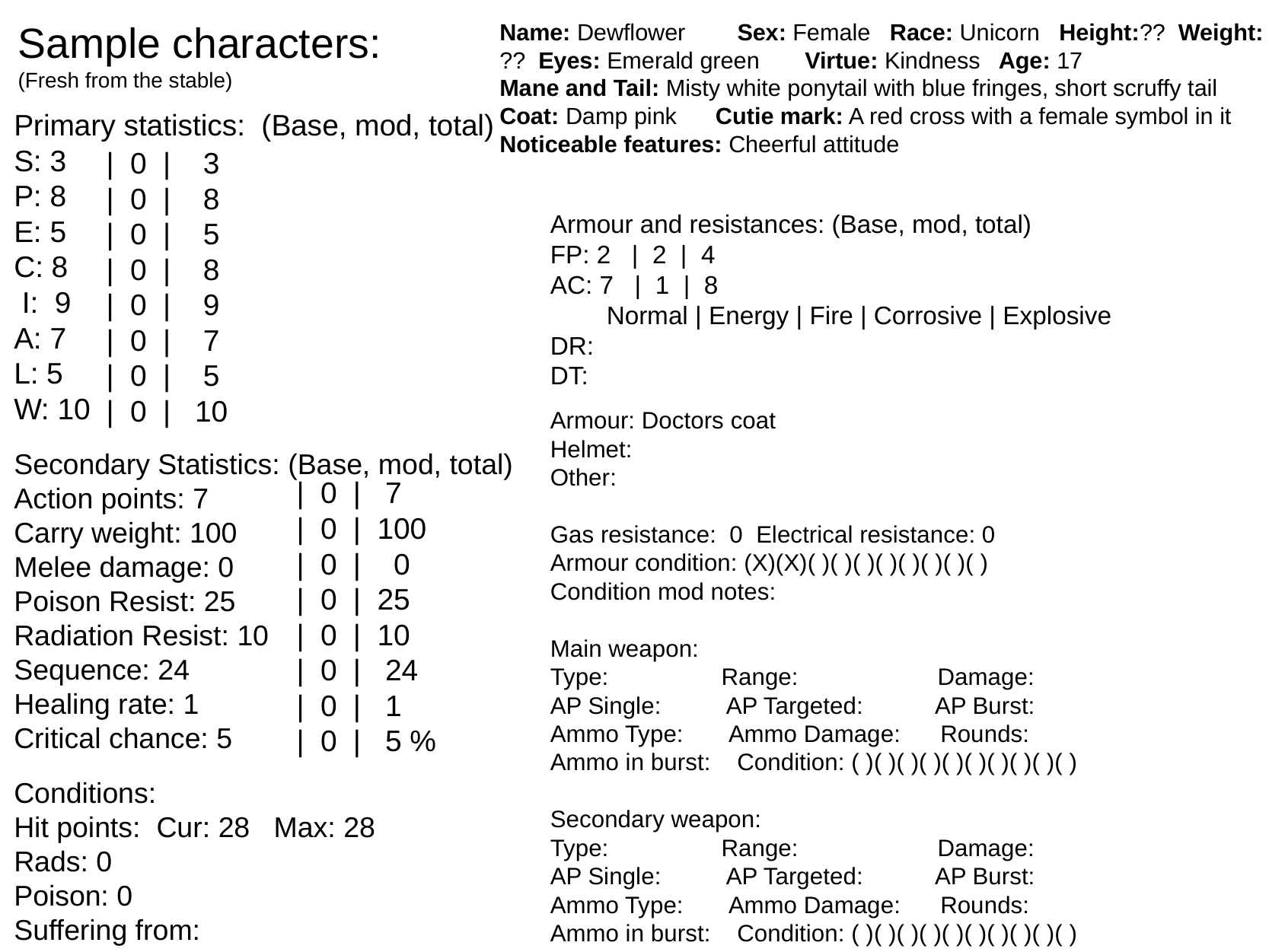

Sample characters:
(Fresh from the stable)
Name: Dewflower        Sex: Female   Race: Unicorn   Height:??  Weight: ??  Eyes: Emerald green       Virtue: Kindness   Age: 17
Mane and Tail: Misty white ponytail with blue fringes, short scruffy tail Coat: Damp pink      Cutie mark: A red cross with a female symbol in it
Noticeable features: Cheerful attitude
Primary statistics:  (Base, mod, total)
S: 3
P: 8
E: 5
C: 8
 I:  9
A: 7
L: 5
W: 10

Secondary Statistics: (Base, mod, total)
Action points: 7
Carry weight: 100
Melee damage: 0
Poison Resist: 25
Radiation Resist: 10
Sequence: 24
Healing rate: 1
Critical chance: 5

Conditions:
Hit points:  Cur: 28   Max: 28
Rads: 0
Poison: 0
Suffering from:
|  0  |    3
|  0  |    8
|  0  |    5
|  0  |    8
|  0  |    9
|  0  |    7
|  0  |    5
|  0  |   10
Armour and resistances: (Base, mod, total)
FP: 2   |  2  |  4
AC: 7   |  1  |  8
        Normal | Energy | Fire | Corrosive | Explosive
DR:
DT:

Armour: Doctors coat
Helmet:
Other:

Gas resistance:  0  Electrical resistance: 0
Armour condition: (X)(X)( )( )( )( )( )( )( )( )
Condition mod notes:

Main weapon:
Type:                 Range:                     Damage:
AP Single:          AP Targeted:           AP Burst:
Ammo Type:       Ammo Damage:      Rounds:
Ammo in burst:    Condition: ( )( )( )( )( )( )( )( )( )( )

Secondary weapon:
Type:                 Range:                     Damage:
AP Single:          AP Targeted:           AP Burst:
Ammo Type:       Ammo Damage:      Rounds:
Ammo in burst:    Condition: ( )( )( )( )( )( )( )( )( )( )
|  0  |   7
|  0  |  100
|  0  |    0
|  0  |  25
|  0  |  10
|  0  |   24
|  0  |   1
|  0  |   5 %